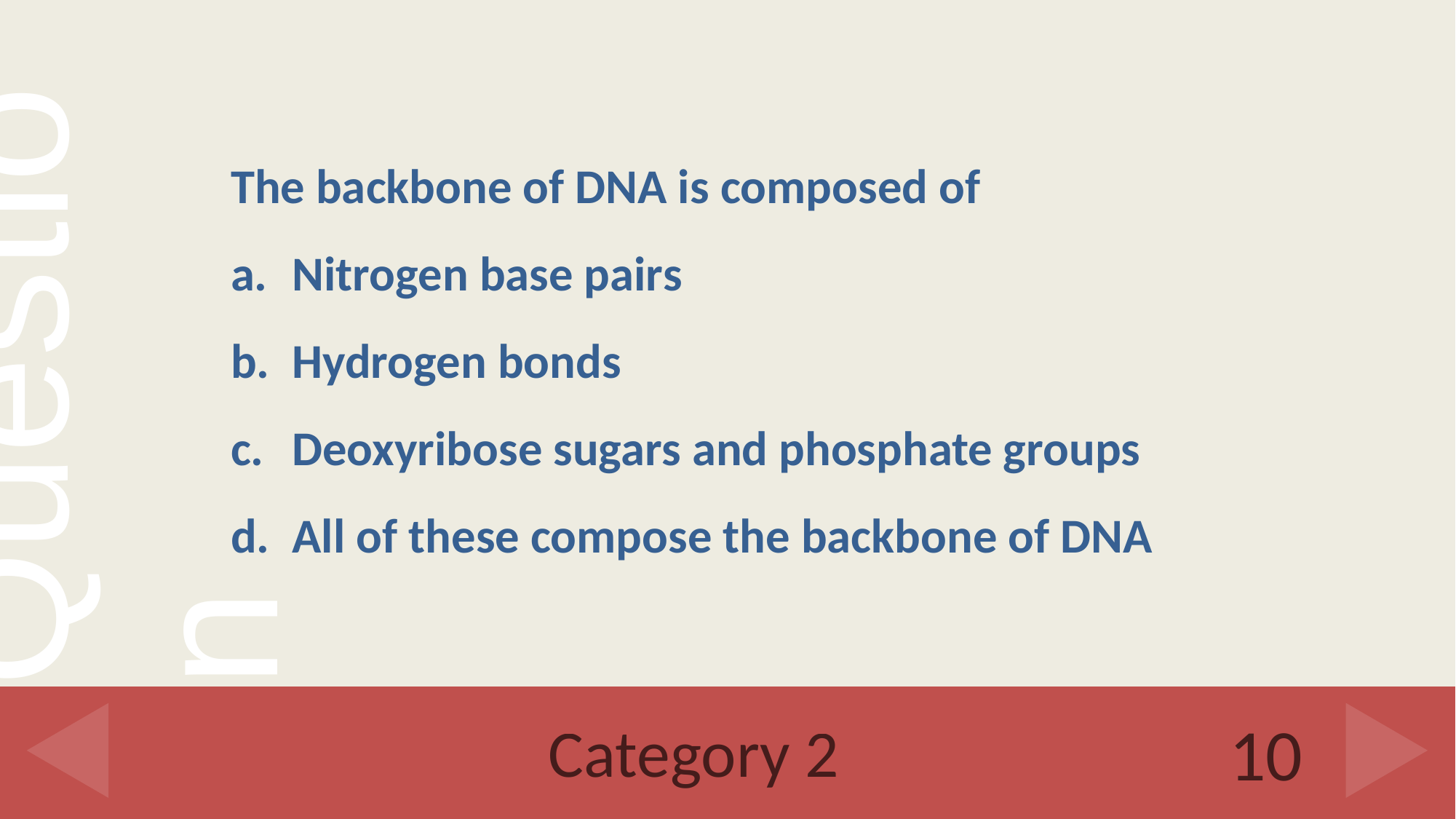

The backbone of DNA is composed of
Nitrogen base pairs
Hydrogen bonds
Deoxyribose sugars and phosphate groups
All of these compose the backbone of DNA
# Category 2
10